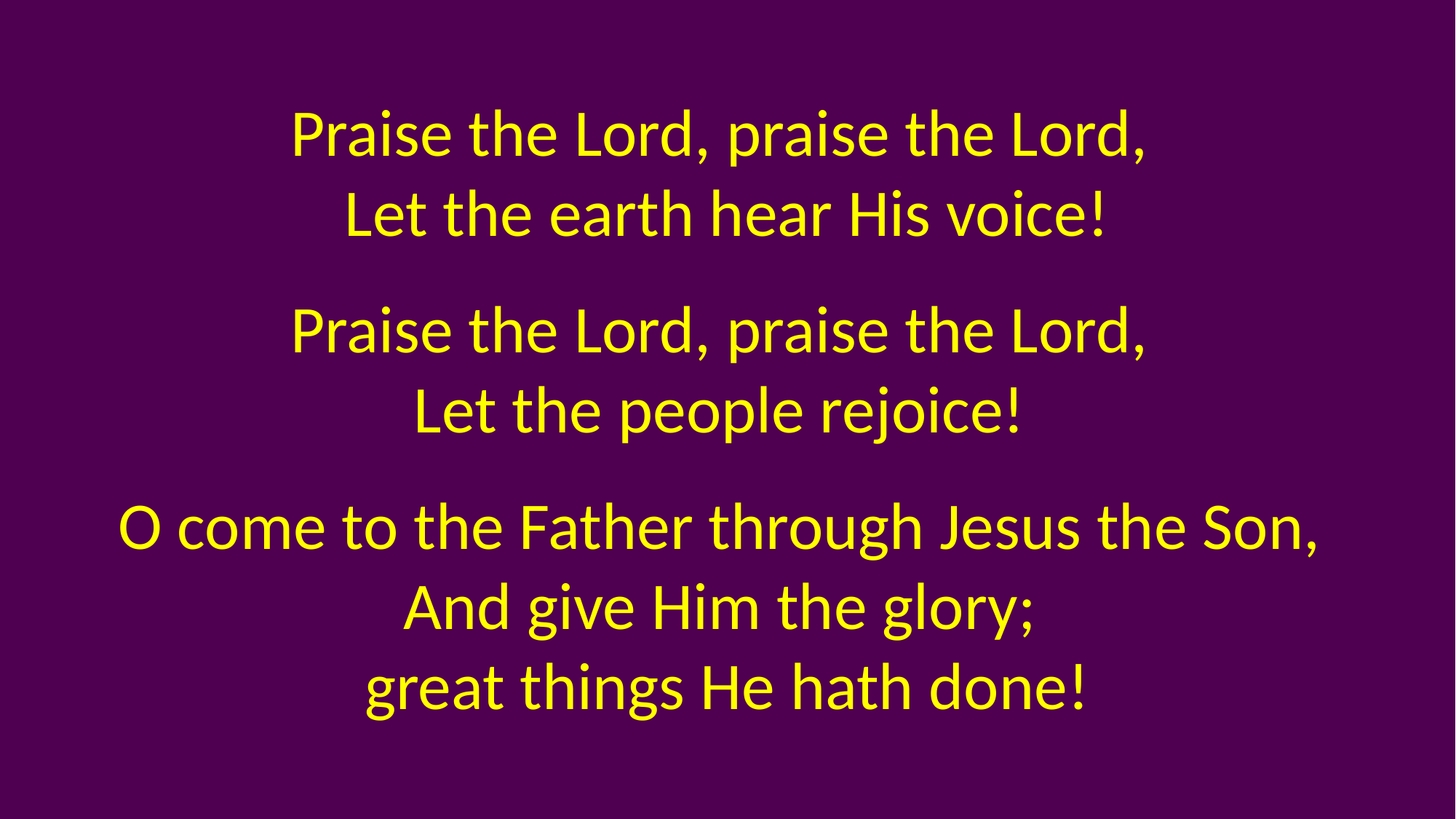

Praise the Lord, praise the Lord,
Let the earth hear His voice!
Praise the Lord, praise the Lord,
Let the people rejoice!
O come to the Father through Jesus the Son,
And give Him the glory;
great things He hath done!